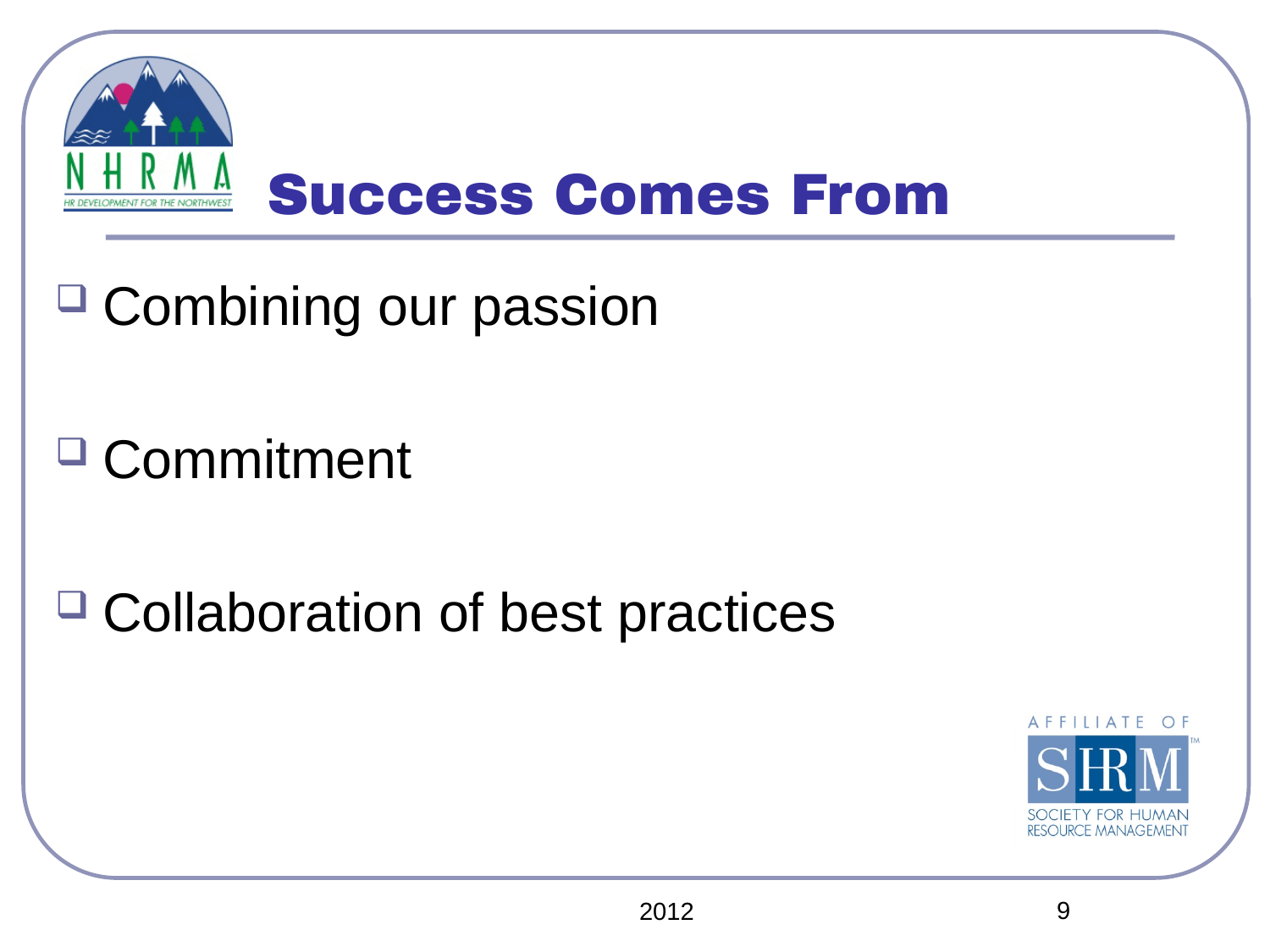

# Success Comes From
Combining our passion

Commitment

Collaboration of best practices
9
2012